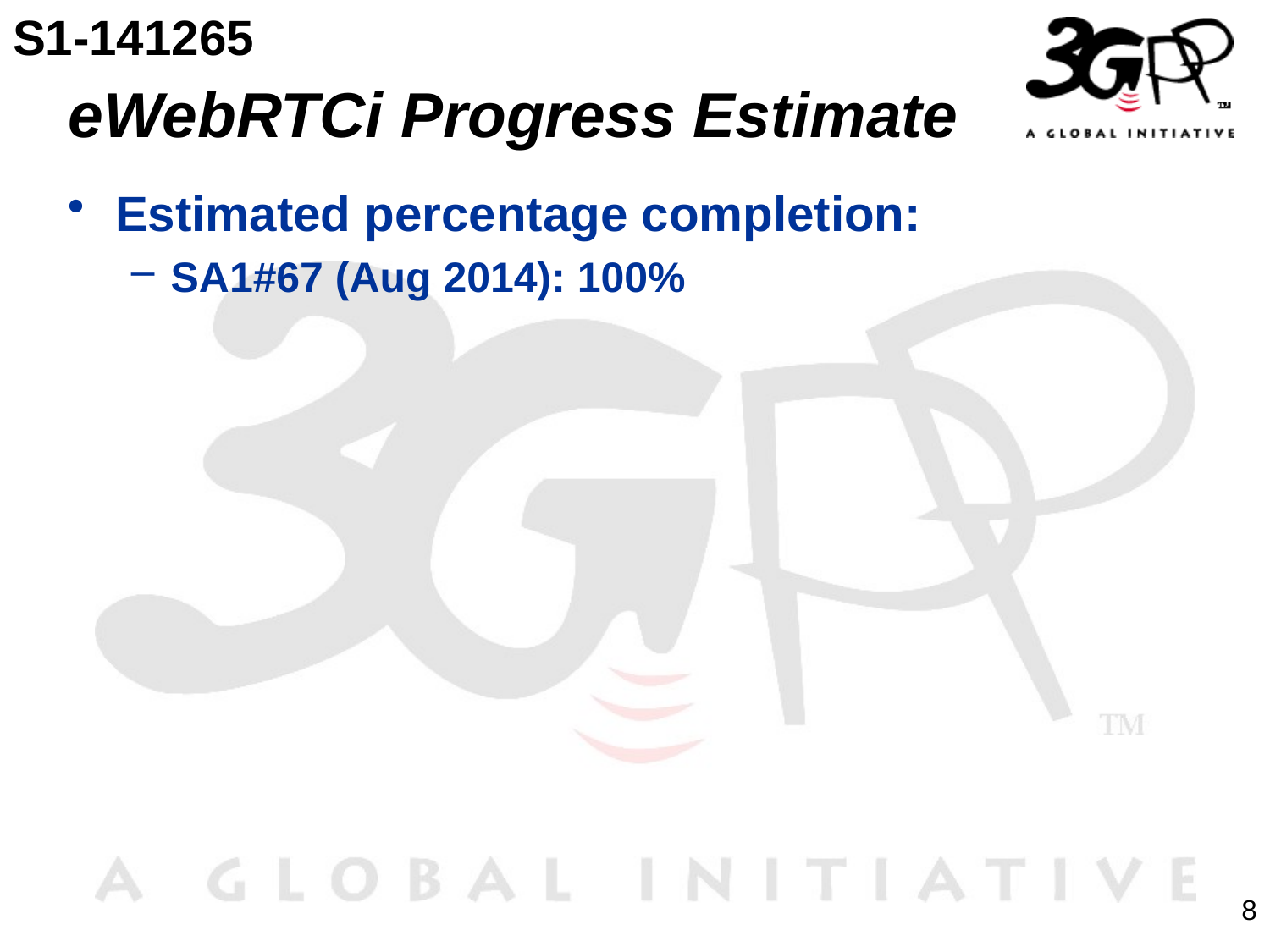

S1-141265
# eWebRTCi Progress Estimate
Estimated percentage completion:
SA1#67 (Aug 2014): 100%

8